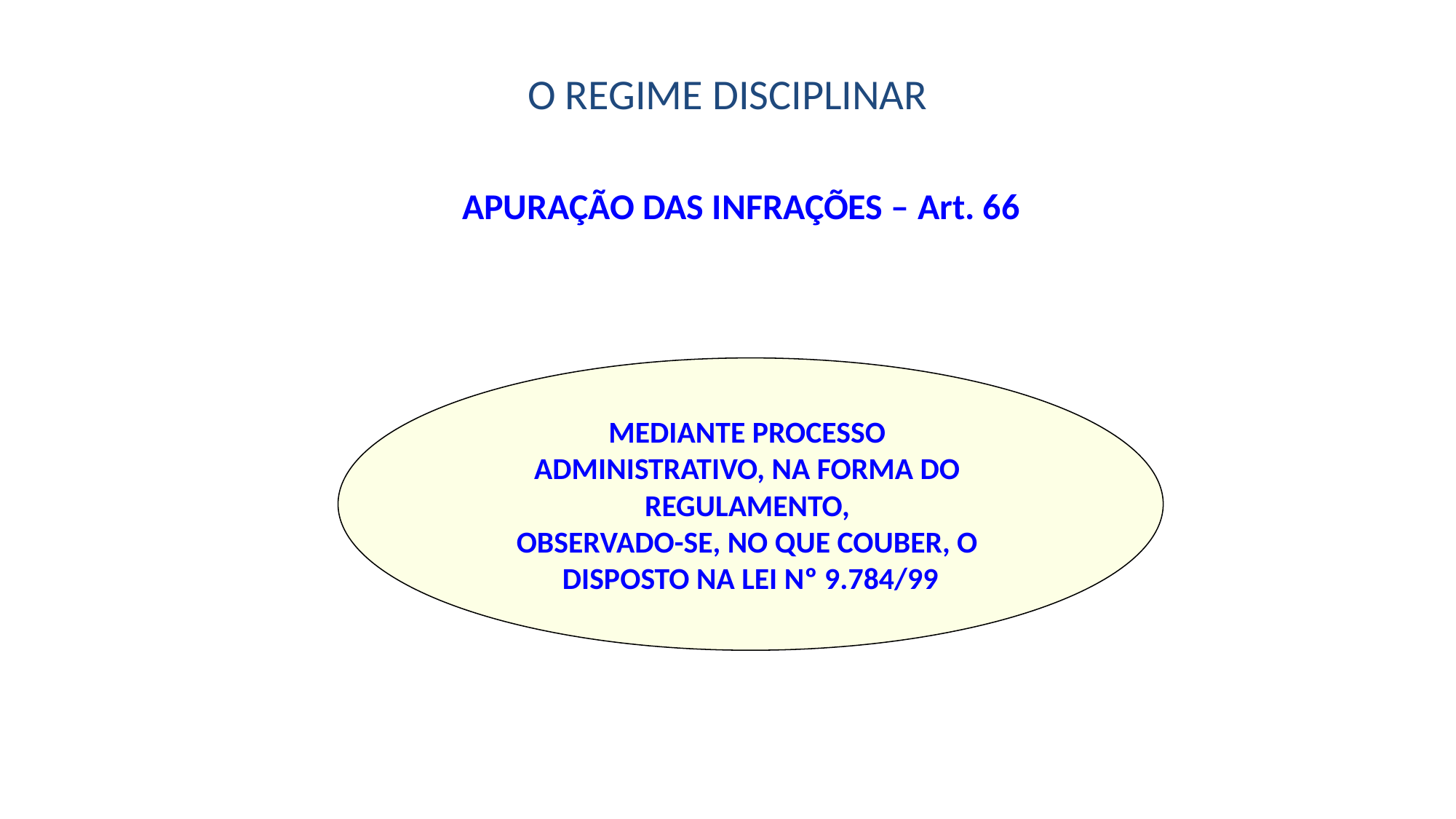

# O REGIME DISCIPLINAR
APURAÇÃO DAS INFRAÇÕES – Art. 66

MEDIANTE PROCESSO
ADMINISTRATIVO, NA FORMA DO
REGULAMENTO,
OBSERVADO-SE, NO QUE COUBER, O
DISPOSTO NA LEI Nº 9.784/99